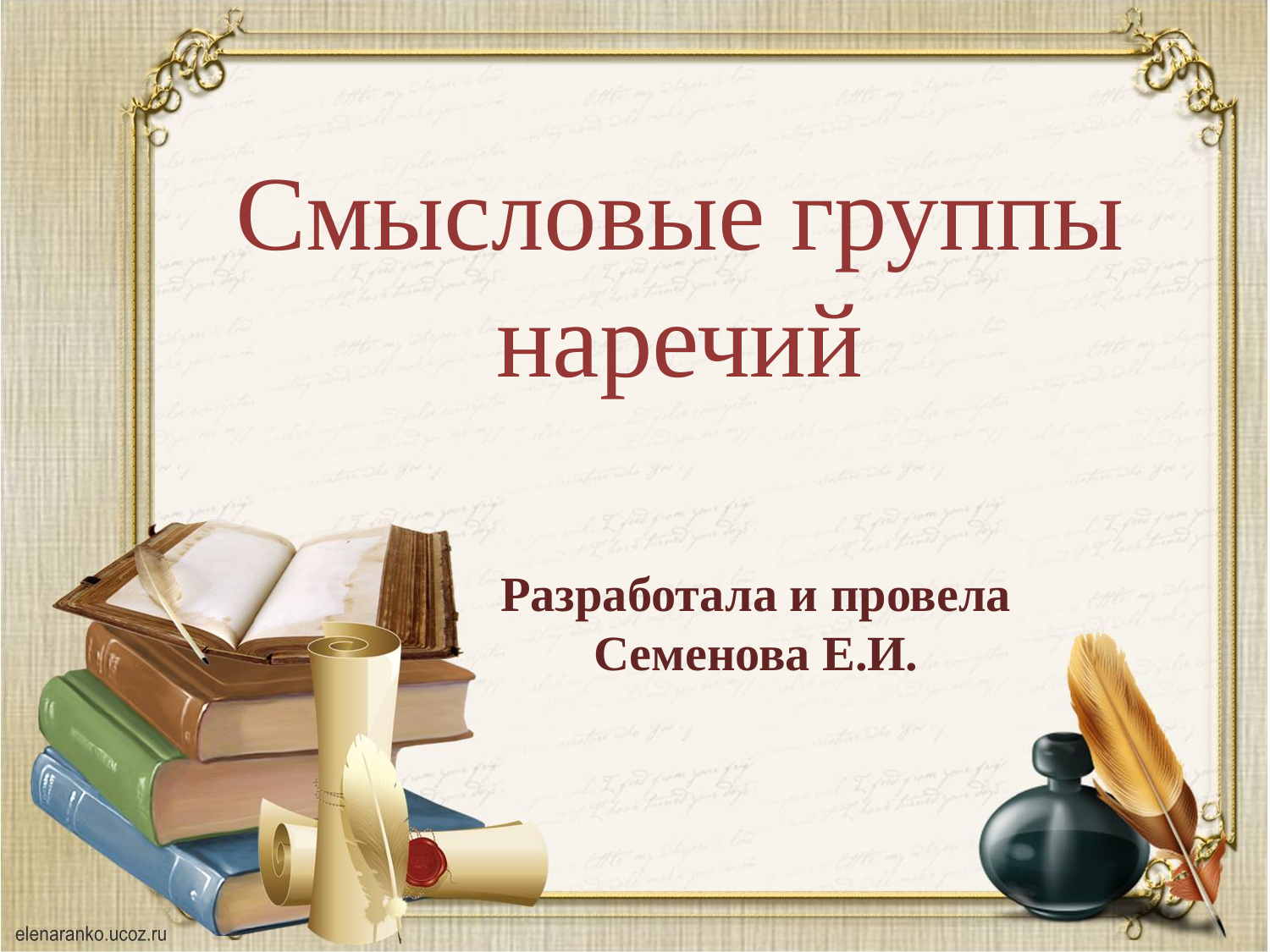

Смысловые группы наречий
Разработала и провела
Семенова Е.И.